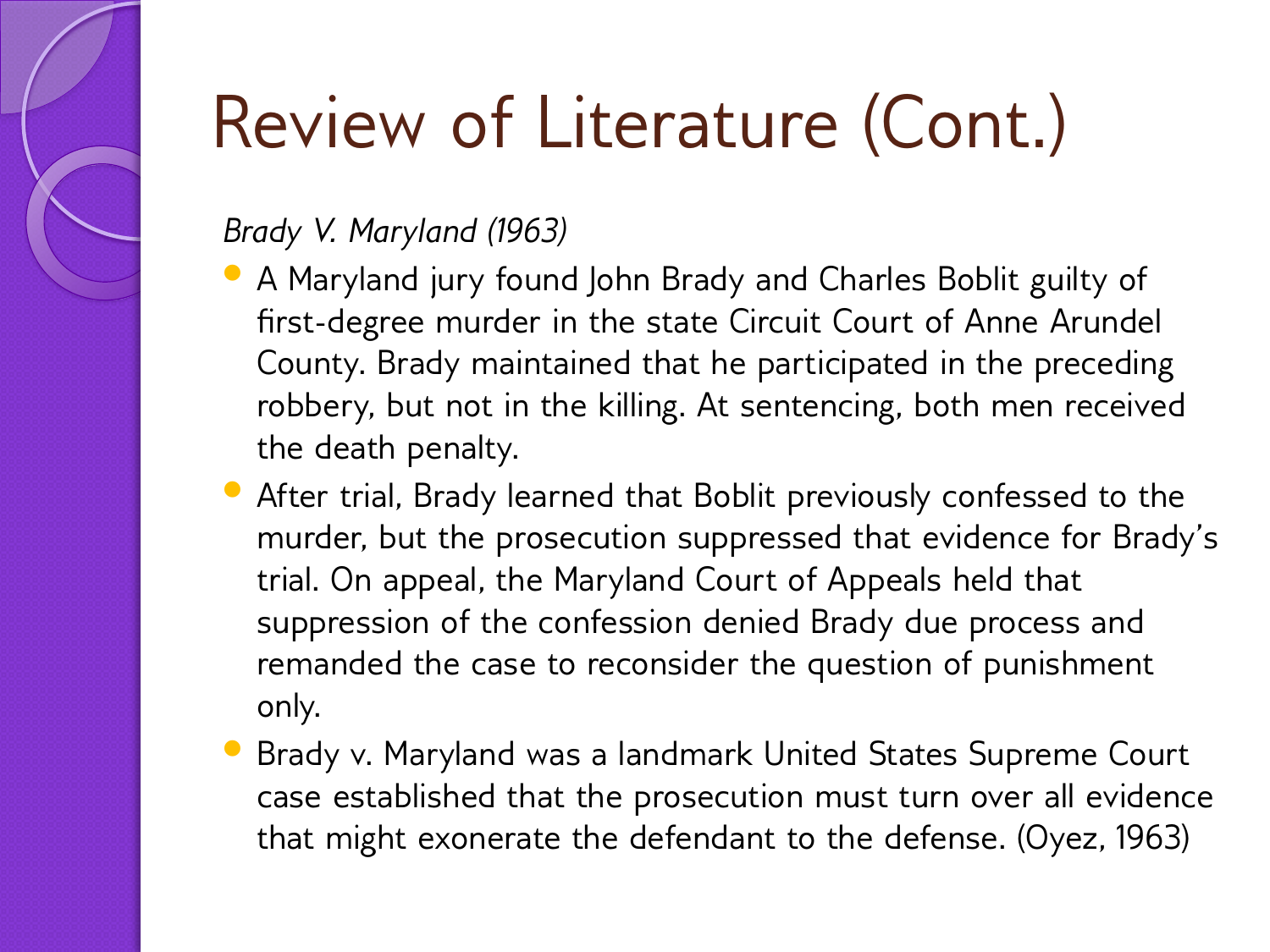

# Review of Literature (Cont.)
Brady V. Maryland (1963)
A Maryland jury found John Brady and Charles Boblit guilty of first-degree murder in the state Circuit Court of Anne Arundel County. Brady maintained that he participated in the preceding robbery, but not in the killing. At sentencing, both men received the death penalty.
After trial, Brady learned that Boblit previously confessed to the murder, but the prosecution suppressed that evidence for Brady’s trial. On appeal, the Maryland Court of Appeals held that suppression of the confession denied Brady due process and remanded the case to reconsider the question of punishment only.
Brady v. Maryland was a landmark United States Supreme Court case established that the prosecution must turn over all evidence that might exonerate the defendant to the defense. (Oyez, 1963)